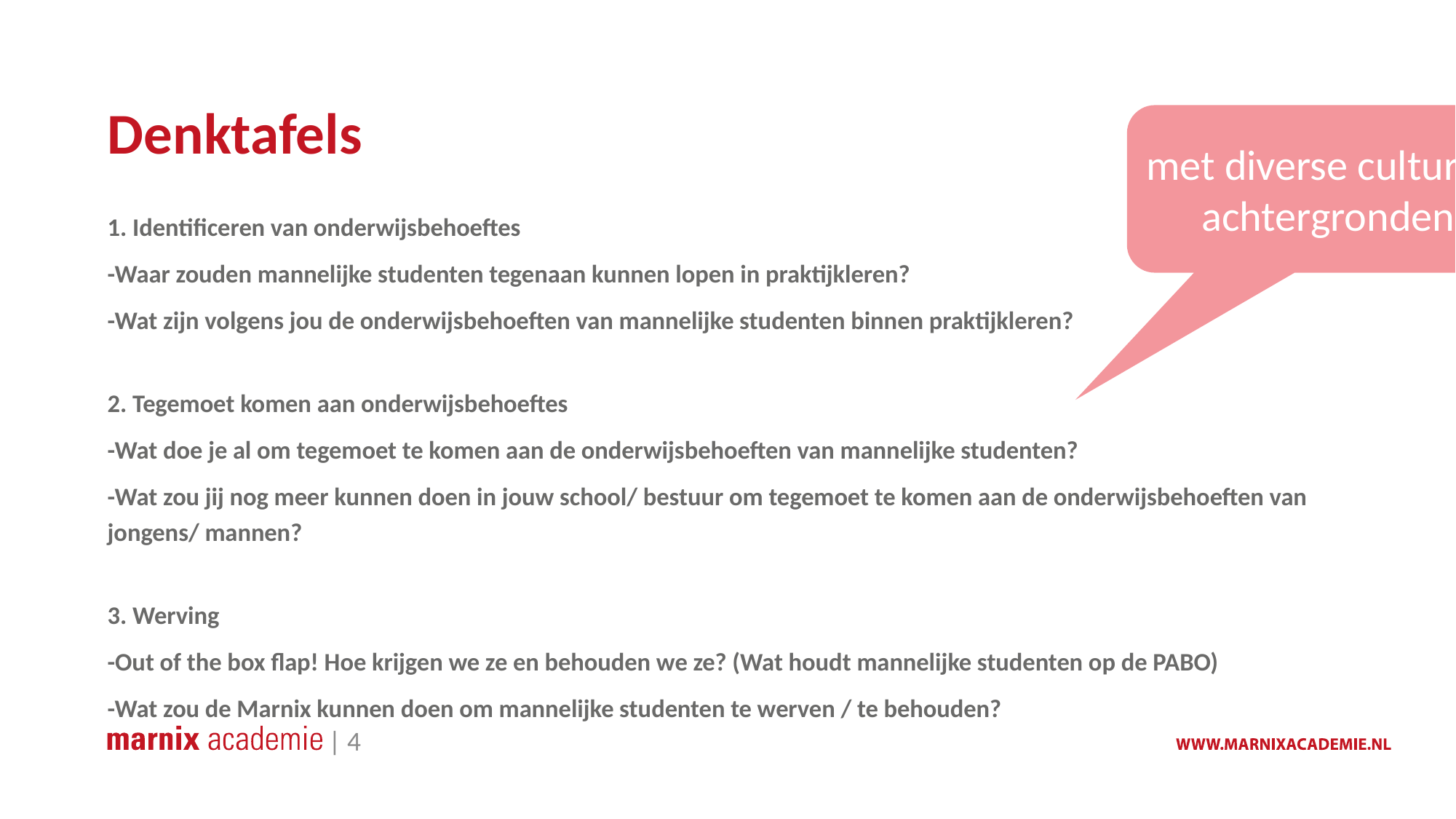

# Denktafels
met diverse culturele achtergronden
1. Identificeren van onderwijsbehoeftes
-Waar zouden mannelijke studenten tegenaan kunnen lopen in praktijkleren?
-Wat zijn volgens jou de onderwijsbehoeften van mannelijke studenten binnen praktijkleren?
2. Tegemoet komen aan onderwijsbehoeftes
-Wat doe je al om tegemoet te komen aan de onderwijsbehoeften van mannelijke studenten?
-Wat zou jij nog meer kunnen doen in jouw school/ bestuur om tegemoet te komen aan de onderwijsbehoeften van jongens/ mannen?
3. Werving
-Out of the box flap! Hoe krijgen we ze en behouden we ze? (Wat houdt mannelijke studenten op de PABO)
-Wat zou de Marnix kunnen doen om mannelijke studenten te werven / te behouden?

 | 4